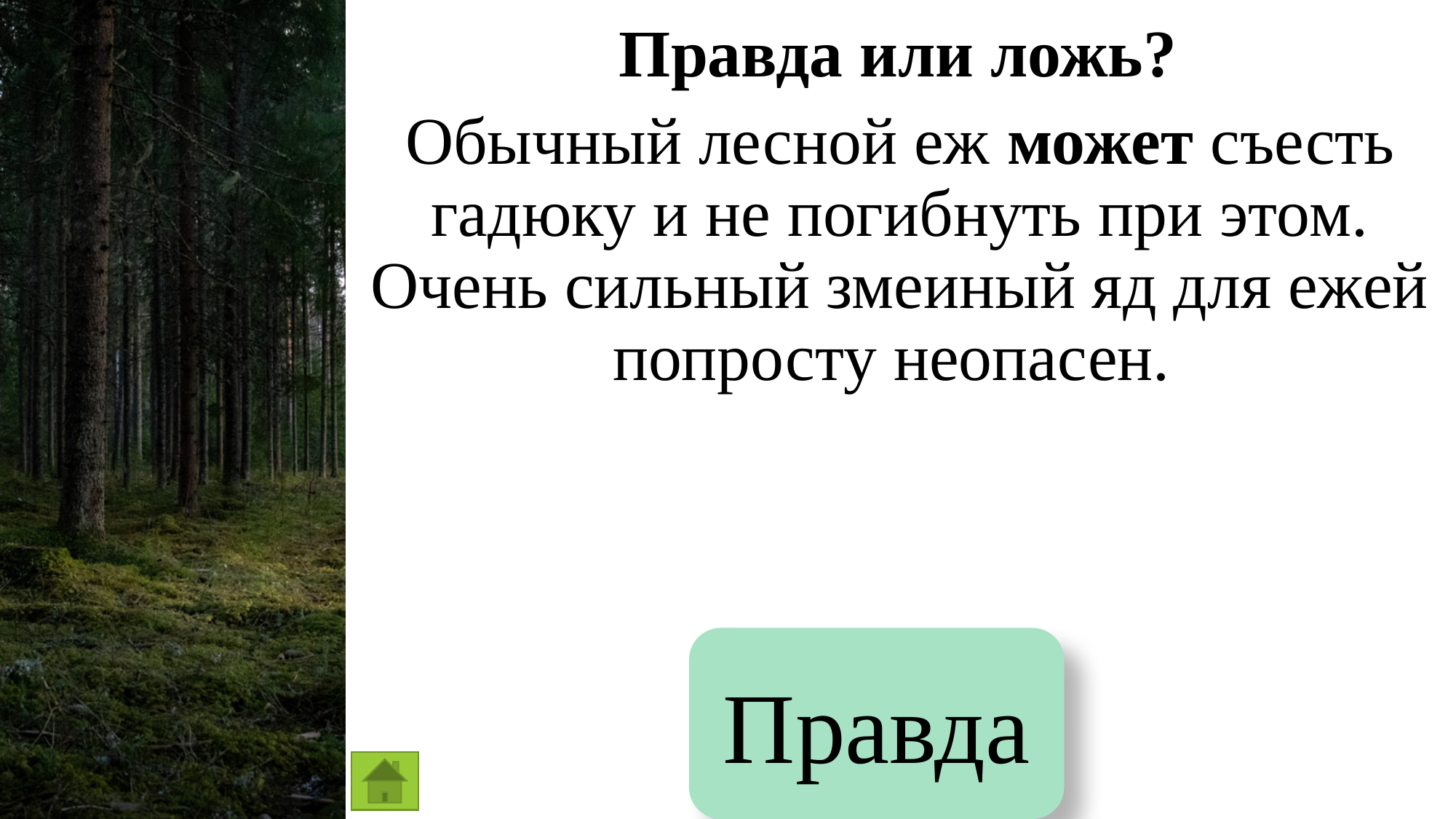

# Правда или ложь?
Обычный лесной еж может съесть гадюку и не погибнуть при этом. Очень сильный змеиный яд для ежей попросту неопасен.
Правда